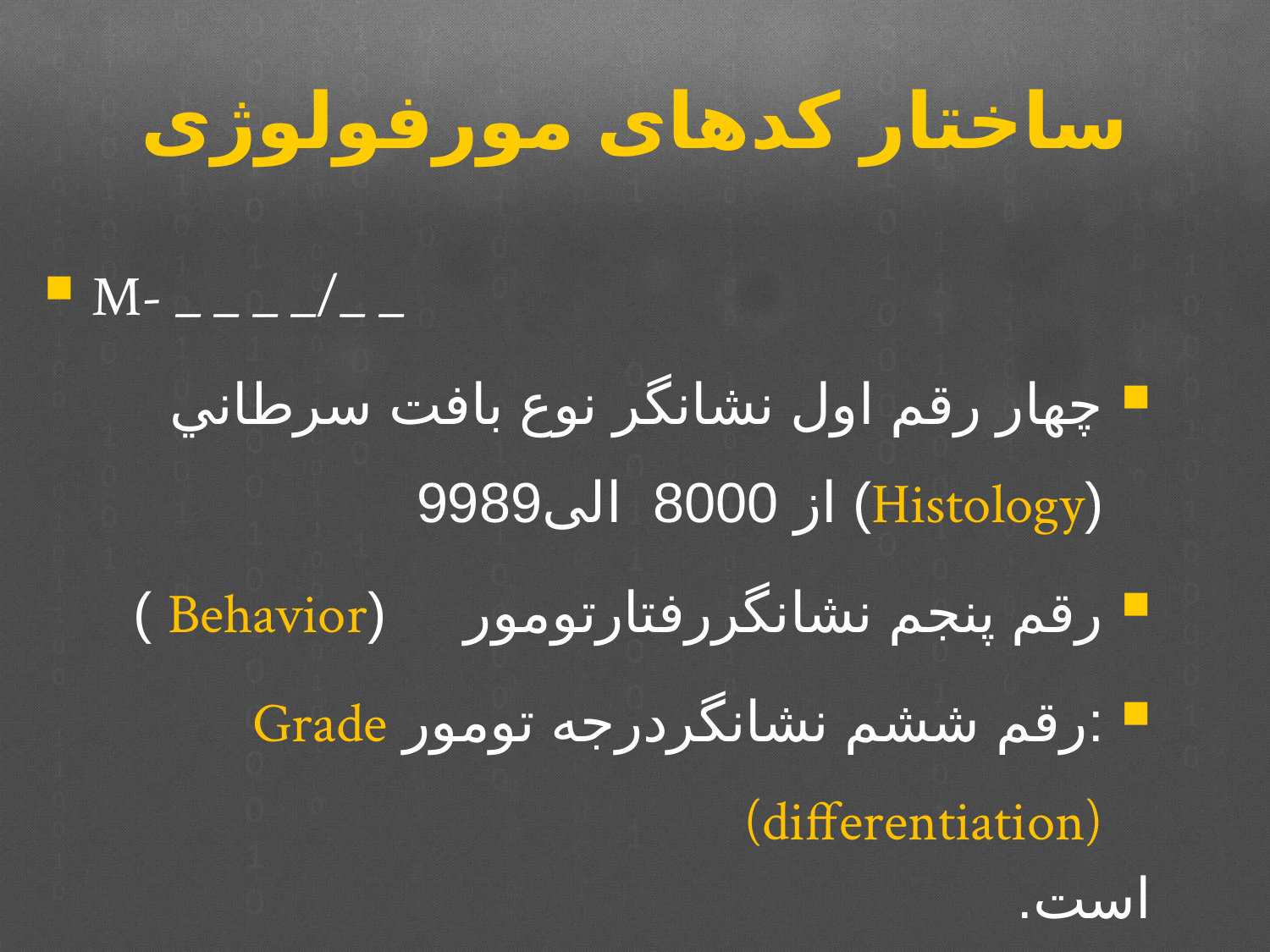

# ساختار کدهای مورفولوژی
M- _ _ _ _/_ _
چهار رقم اول نشانگر نوع بافت سرطاني (Histology) از 8000  الی9989
رقم پنجم نشانگررفتارتومور     (Behavior )
:رقم ششم نشانگردرجه تومور Grade (differentiation)
است.